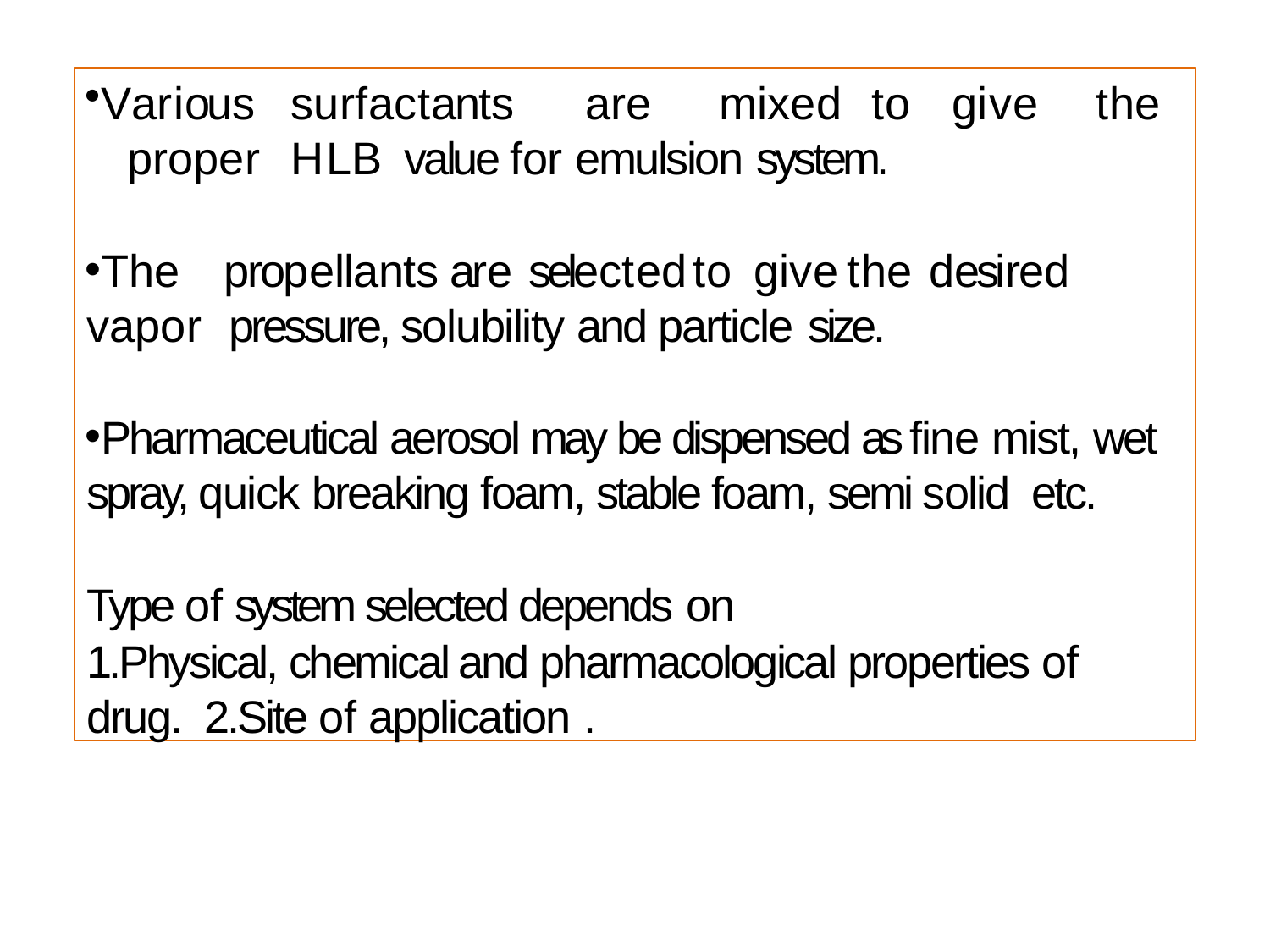

Various	surfactants	are	mixed	to	give	the	proper	HLB  value for emulsion system.

The	propellants	are	selected	to	give	the	desired	vapor  pressure, solubility and particle size.

Pharmaceutical aerosol may be dispensed as fine mist, wet  spray, quick breaking foam, stable foam, semi solid etc.

Type of system selected depends on
1.Physical, chemical and pharmacological properties of drug.  2.Site of application .